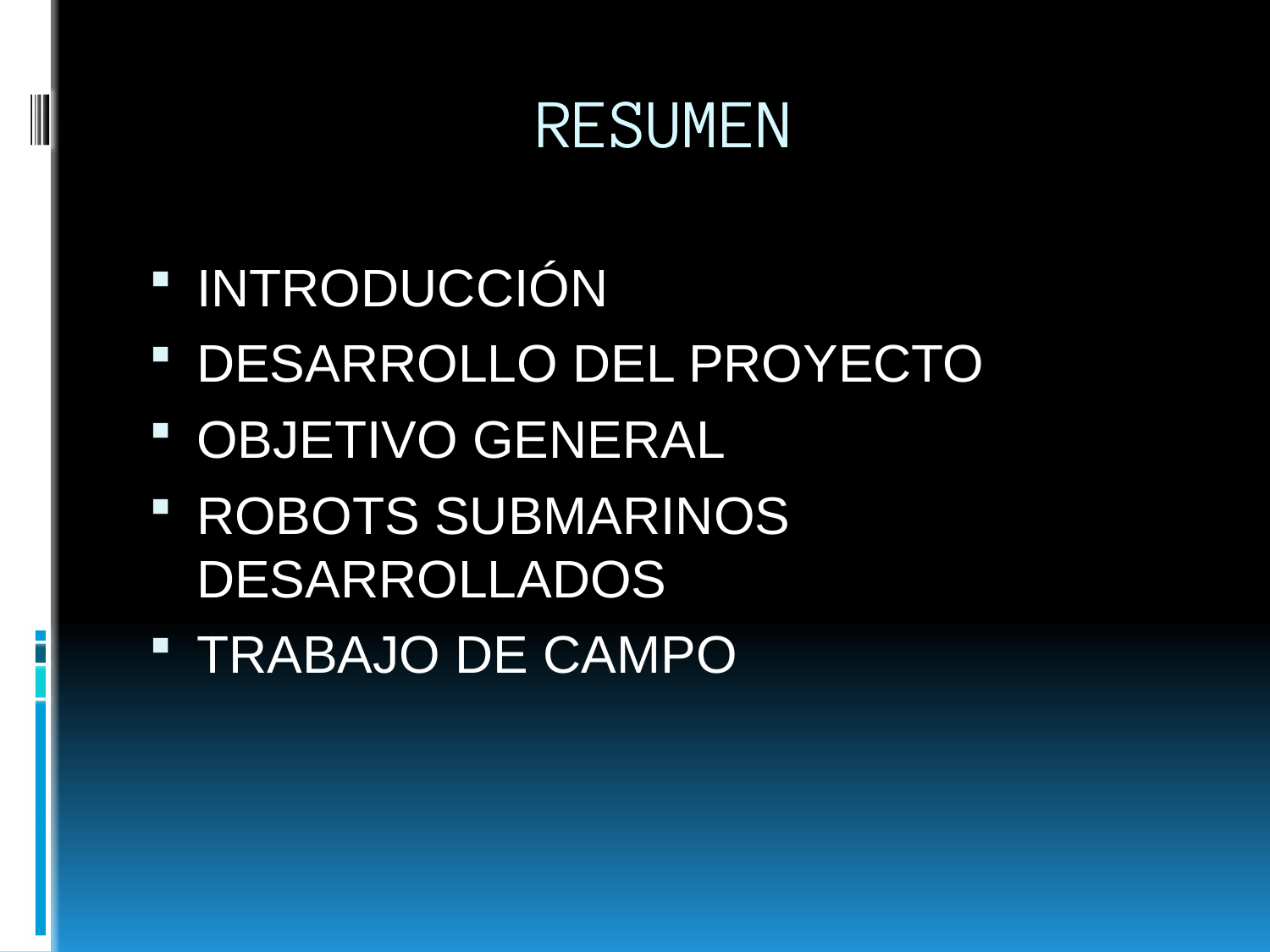

# RESUMEN
INTRODUCCIÓN
DESARROLLO DEL PROYECTO
OBJETIVO GENERAL
ROBOTS SUBMARINOS DESARROLLADOS
TRABAJO DE CAMPO